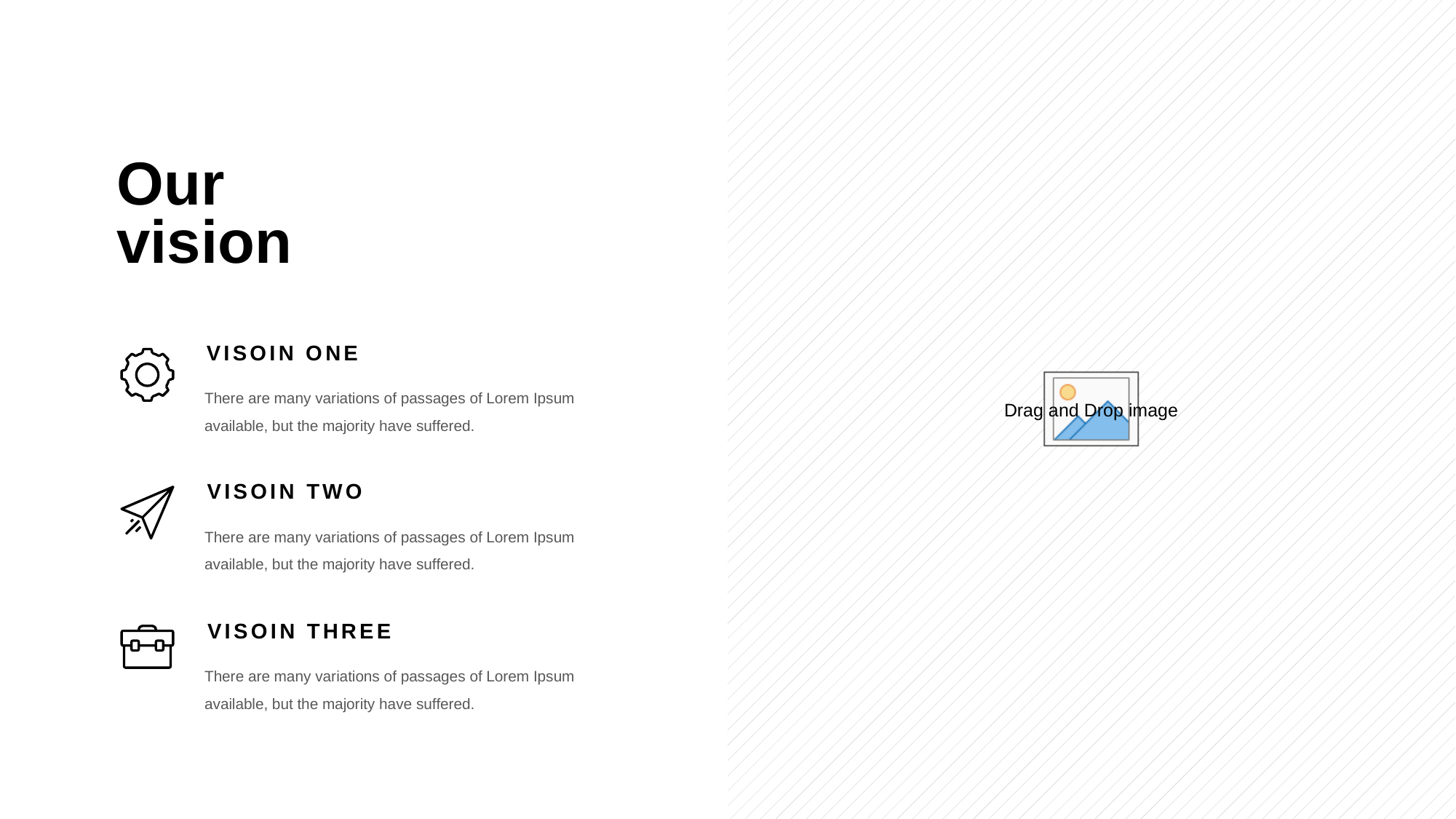

Our
vision
VISOIN ONE

There are many variations of passages of Lorem Ipsum available, but the majority have suffered.
VISOIN TWO

There are many variations of passages of Lorem Ipsum available, but the majority have suffered.
VISOIN THREE

There are many variations of passages of Lorem Ipsum available, but the majority have suffered.